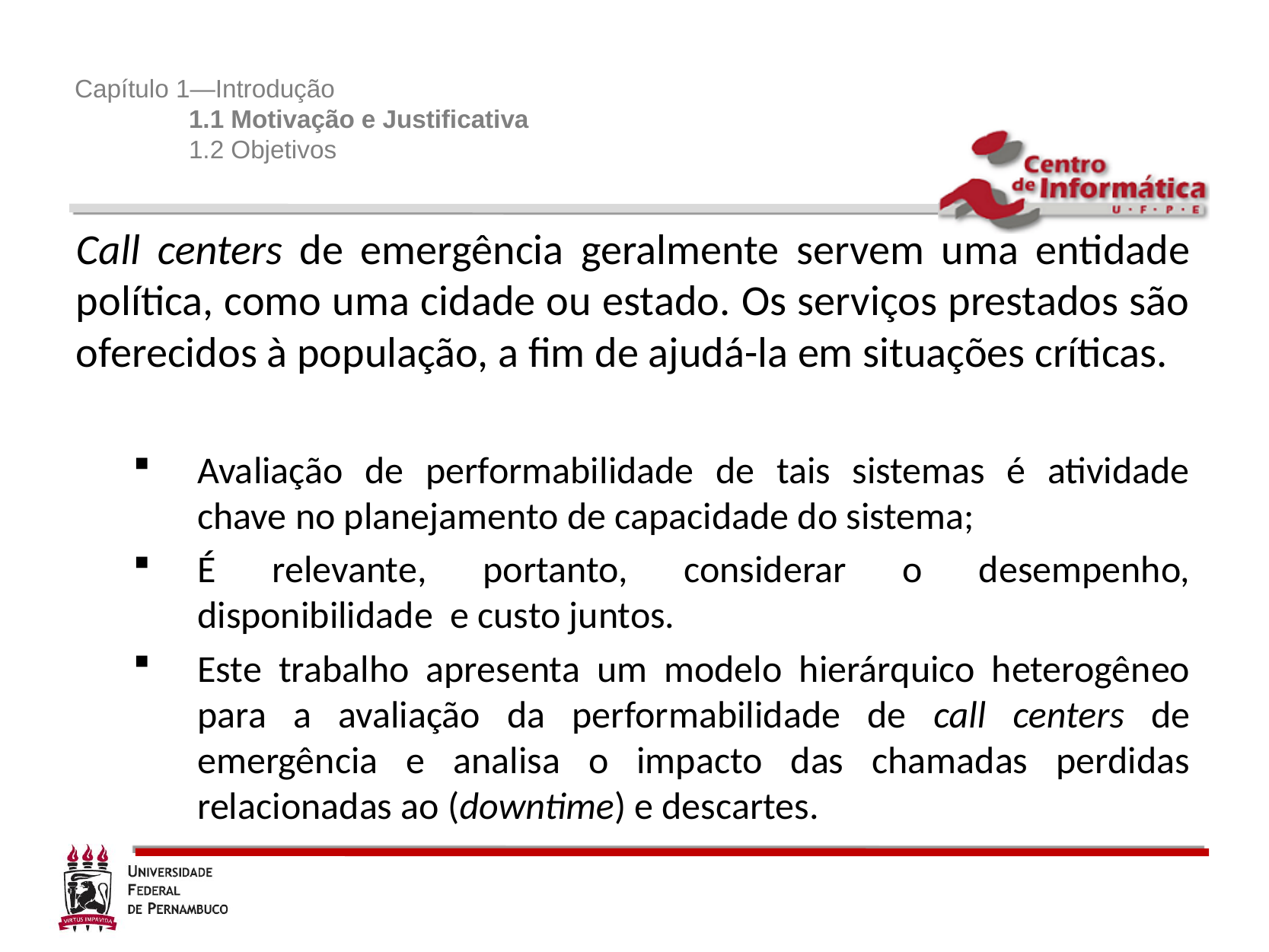

# Capítulo 1—Introdução 1.1 Motivação e Justiﬁcativa 1.2 Objetivos
Call centers de emergência geralmente servem uma entidade política, como uma cidade ou estado. Os serviços prestados são oferecidos à população, a fim de ajudá-la em situações críticas.

Avaliação de performabilidade de tais sistemas é atividade chave no planejamento de capacidade do sistema;
É relevante, portanto, considerar o desempenho, disponibilidade  e custo juntos.
Este trabalho apresenta um modelo hierárquico heterogêneo para a avaliação da performabilidade de call centers de emergência e analisa o impacto das chamadas perdidas relacionadas ao (downtime) e descartes.